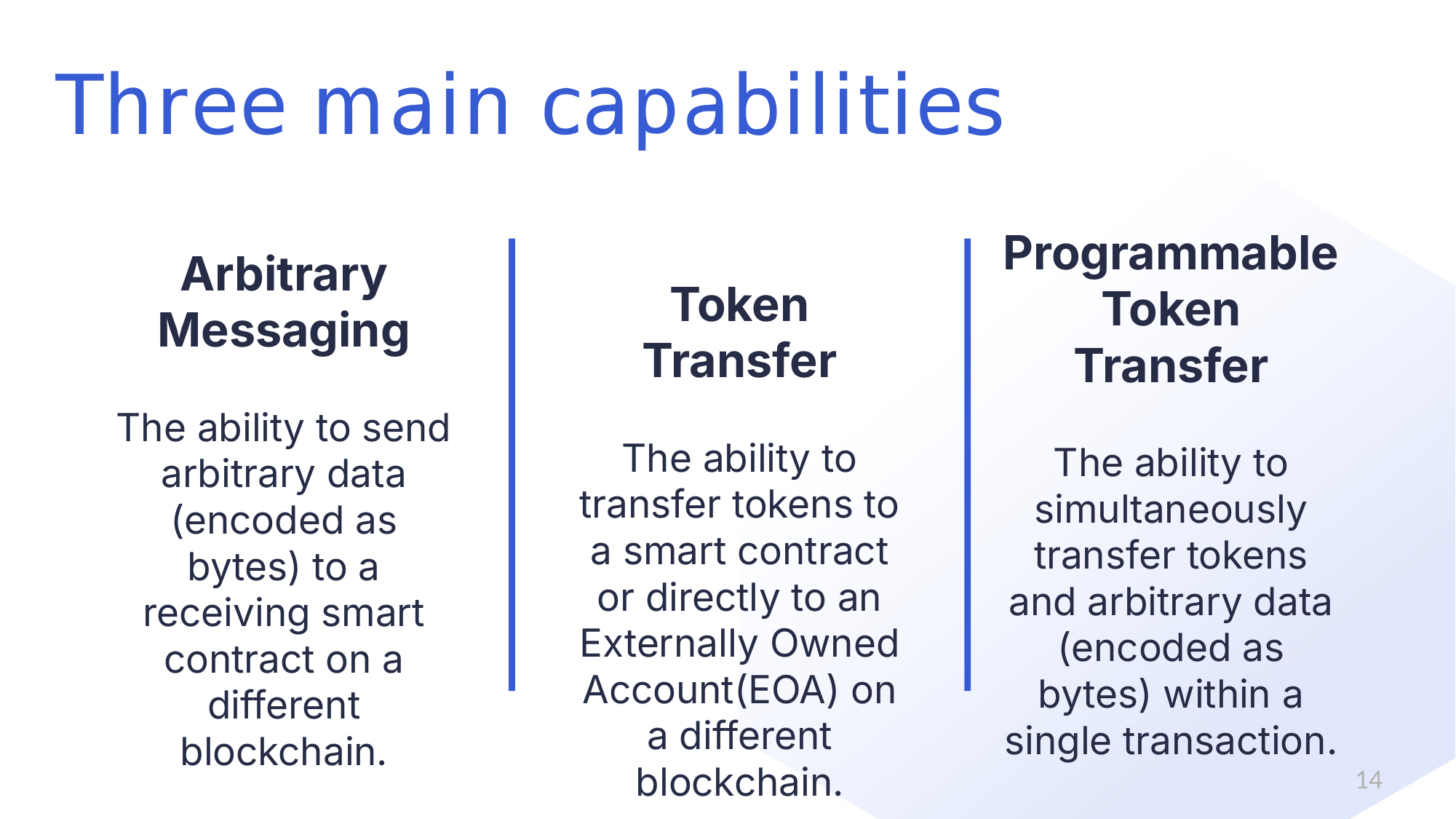

# Three main capabilities
Programmable Token Transfer

The ability to simultaneously transfer tokens and arbitrary data (encoded as bytes) within a single transaction.
Arbitrary Messaging

The ability to send arbitrary data (encoded as bytes) to a receiving smart contract on a different blockchain.

Token Transfer

The ability to transfer tokens to a smart contract or directly to an Externally Owned Account(EOA) on a different blockchain.
14